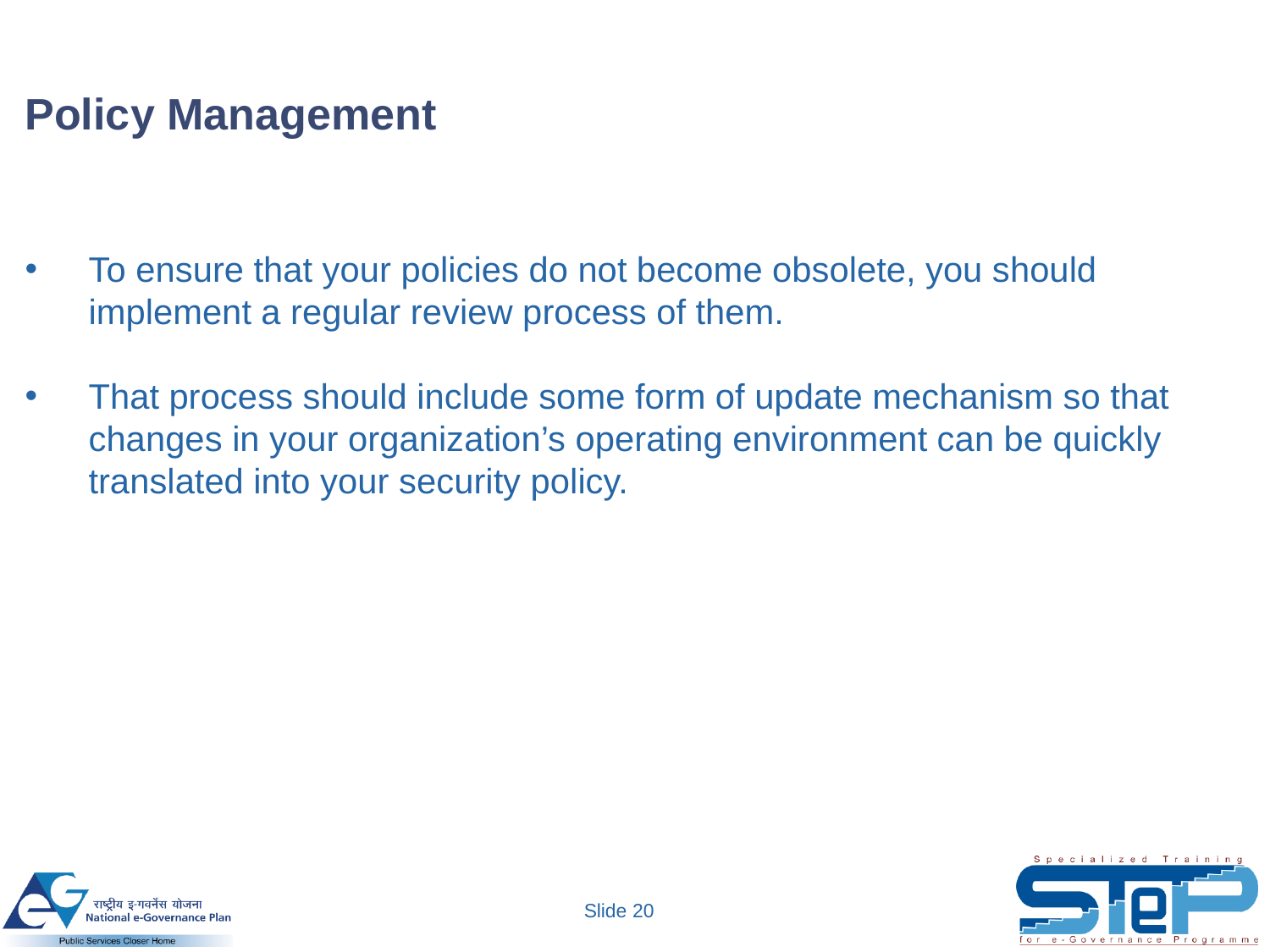

# Policy Management
To ensure that your policies do not become obsolete, you should implement a regular review process of them.

That process should include some form of update mechanism so that changes in your organization’s operating environment can be quickly translated into your security policy.